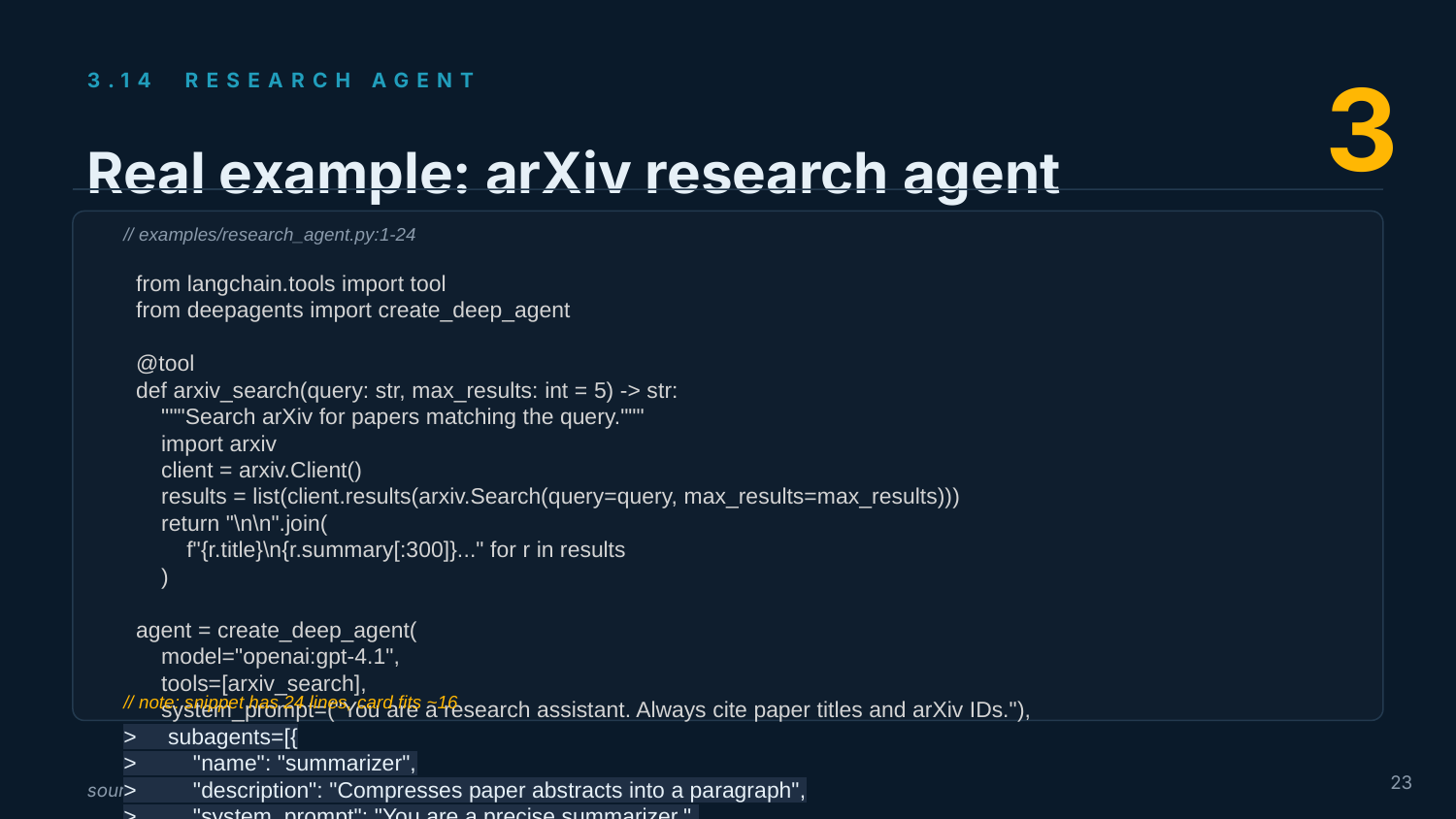

3
3.14  RESEARCH AGENT
Real example: arXiv research agent

// examples/research_agent.py:1-24
  from langchain.tools import tool
  from deepagents import create_deep_agent

  @tool
  def arxiv_search(query: str, max_results: int = 5) -> str:
      """Search arXiv for papers matching the query."""
      import arxiv
      client = arxiv.Client()
      results = list(client.results(arxiv.Search(query=query, max_results=max_results)))
      return "\n\n".join(
          f"{r.title}\n{r.summary[:300]}..." for r in results
      )

  agent = create_deep_agent(
      model="openai:gpt-4.1",
      tools=[arxiv_search],
      system_prompt=("You are a research assistant. Always cite paper titles and arXiv IDs."),
>     subagents=[{
>         "name": "summarizer",
>         "description": "Compresses paper abstracts into a paragraph",
>         "system_prompt": "You are a precise summarizer.",
>         "tools": [],
>     }],
> )

// note: snippet has 24 lines, card fits ~16
23
source: github.com/langchain-ai/deepagents examples/